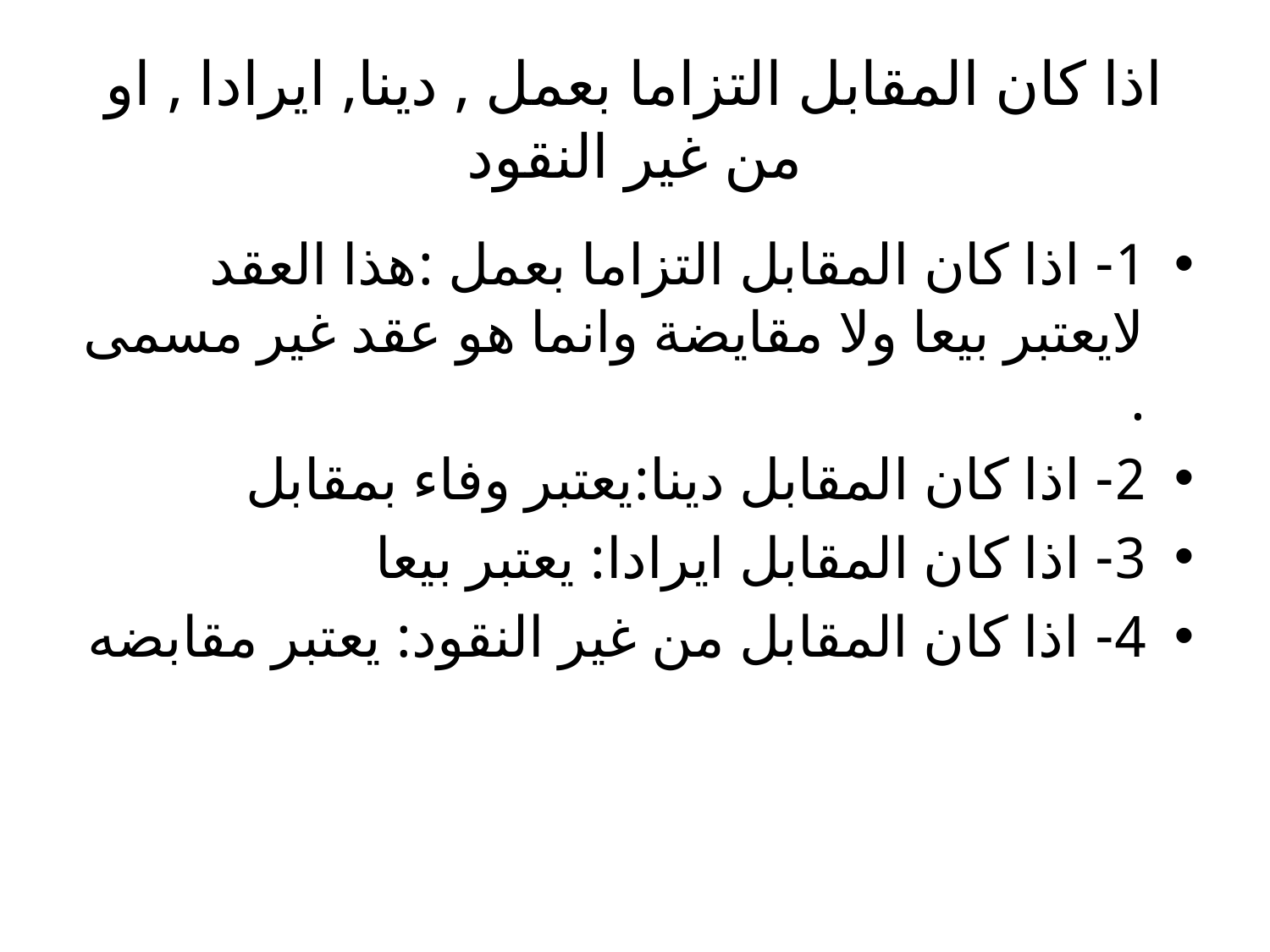

# اذا كان المقابل التزاما بعمل , دينا, ايرادا , او من غير النقود
1- اذا كان المقابل التزاما بعمل :هذا العقد لايعتبر بيعا ولا مقايضة وانما هو عقد غير مسمى .
2- اذا كان المقابل دينا:يعتبر وفاء بمقابل
3- اذا كان المقابل ايرادا: يعتبر بيعا
4- اذا كان المقابل من غير النقود: يعتبر مقابضه